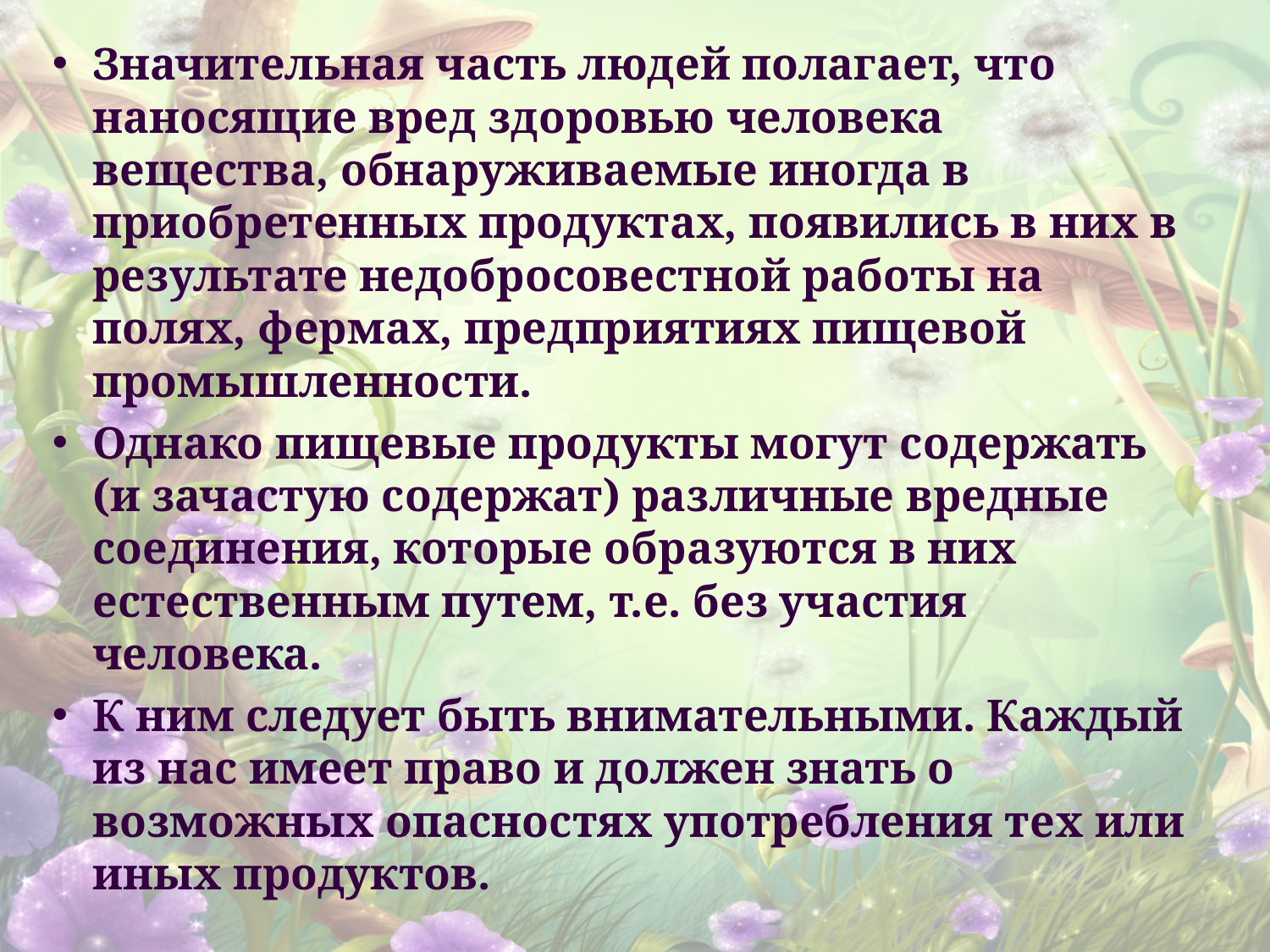

Значительная часть людей полагает, что наносящие вред здоровью человека вещества, обнаруживаемые иногда в приобретенных продуктах, появились в них в результате недобросовестной работы на полях, фермах, предприятиях пищевой промышленности.
Однако пищевые продукты могут содержать (и зачастую содержат) различные вредные соединения, которые образуются в них естественным путем, т.е. без участия человека.
К ним следует быть внимательными. Каждый из нас имеет право и должен знать о возможных опасностях употребления тех или иных продуктов.